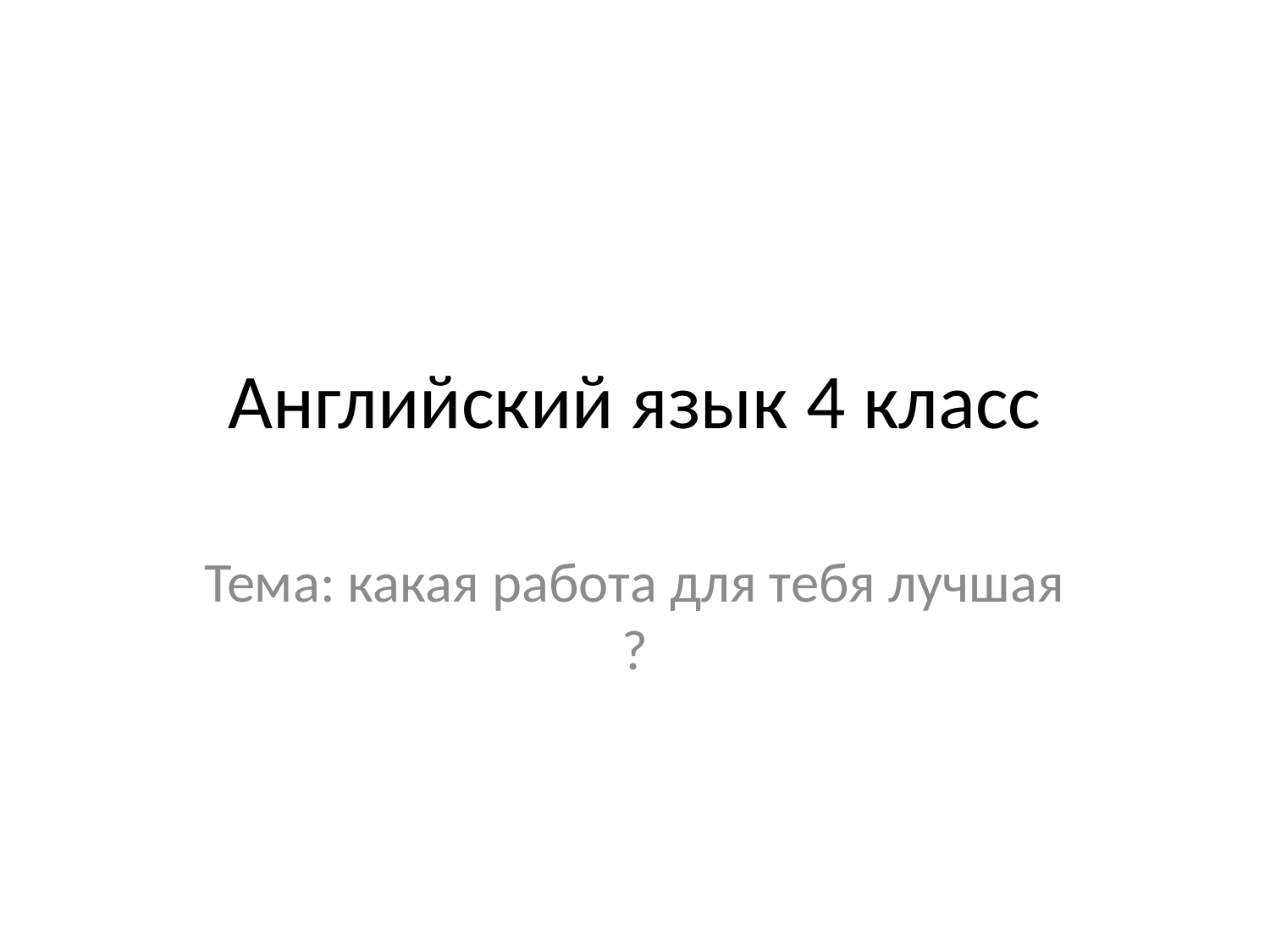

# Английский язык 4 класс
Тема: какая работа для тебя лучшая ?